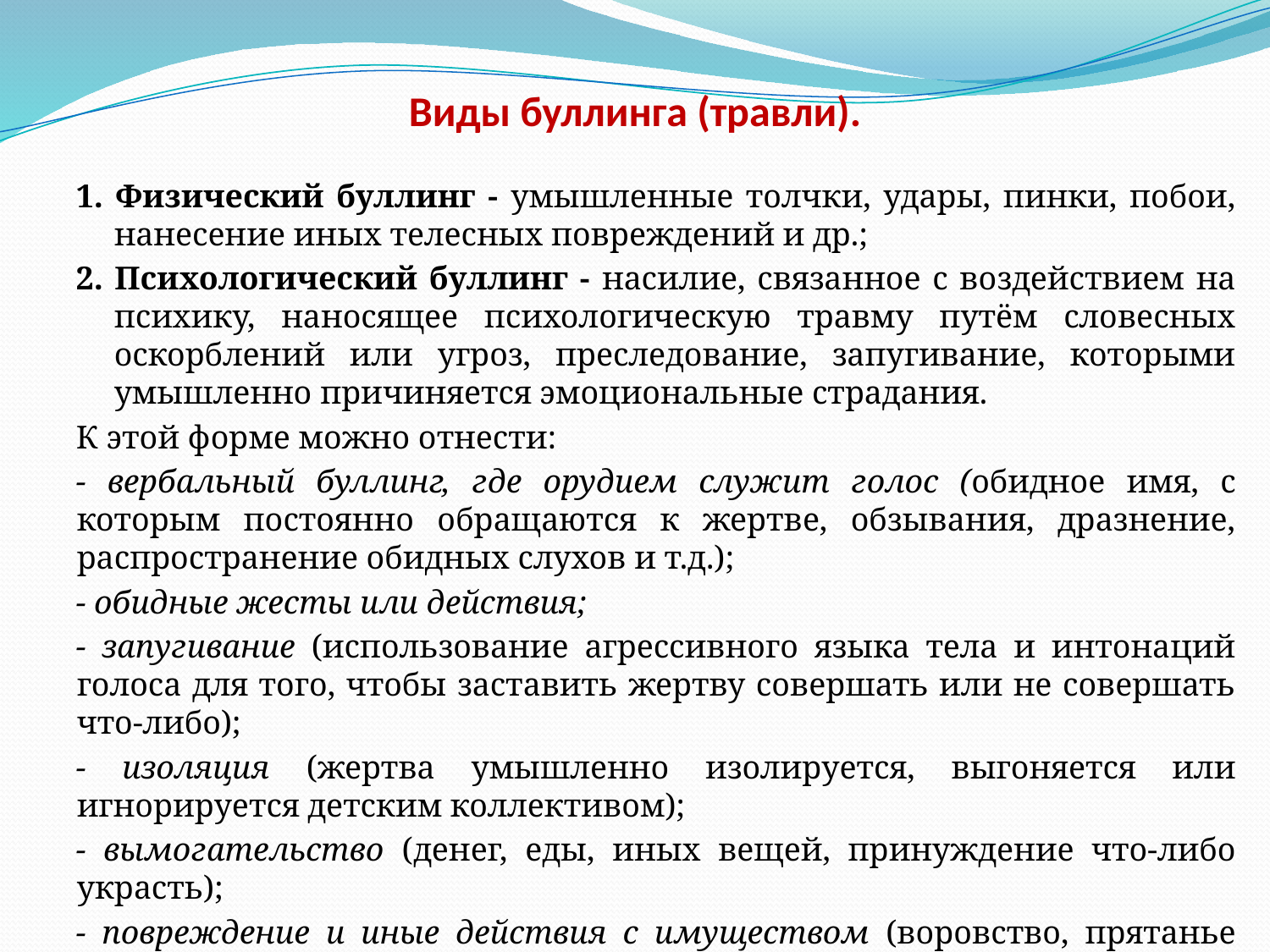

# Виды буллинга (травли).
1. Физический буллинг - умышленные толчки, удары, пинки, побои, нанесение иных телесных повреждений и др.;
2. Психологический буллинг - насилие, связанное с воздействием на психику, наносящее психологическую травму путём словесных оскорблений или угроз, преследование, запугивание, которыми умышленно причиняется эмоциональные страдания.
К этой форме можно отнести:
- вербальный буллинг, где орудием служит голос (обидное имя, с которым постоянно обращаются к жертве, обзывания, дразнение, распространение обидных слухов и т.д.);
- обидные жесты или действия;
- запугивание (использование агрессивного языка тела и интонаций голоса для того, чтобы заставить жертву совершать или не совершать что-либо);
- изоляция (жертва умышленно изолируется, выгоняется или игнорируется детским коллективом);
- вымогательство (денег, еды, иных вещей, принуждение что-либо украсть);
- повреждение и иные действия с имуществом (воровство, прятанье личных вещей жертвы).